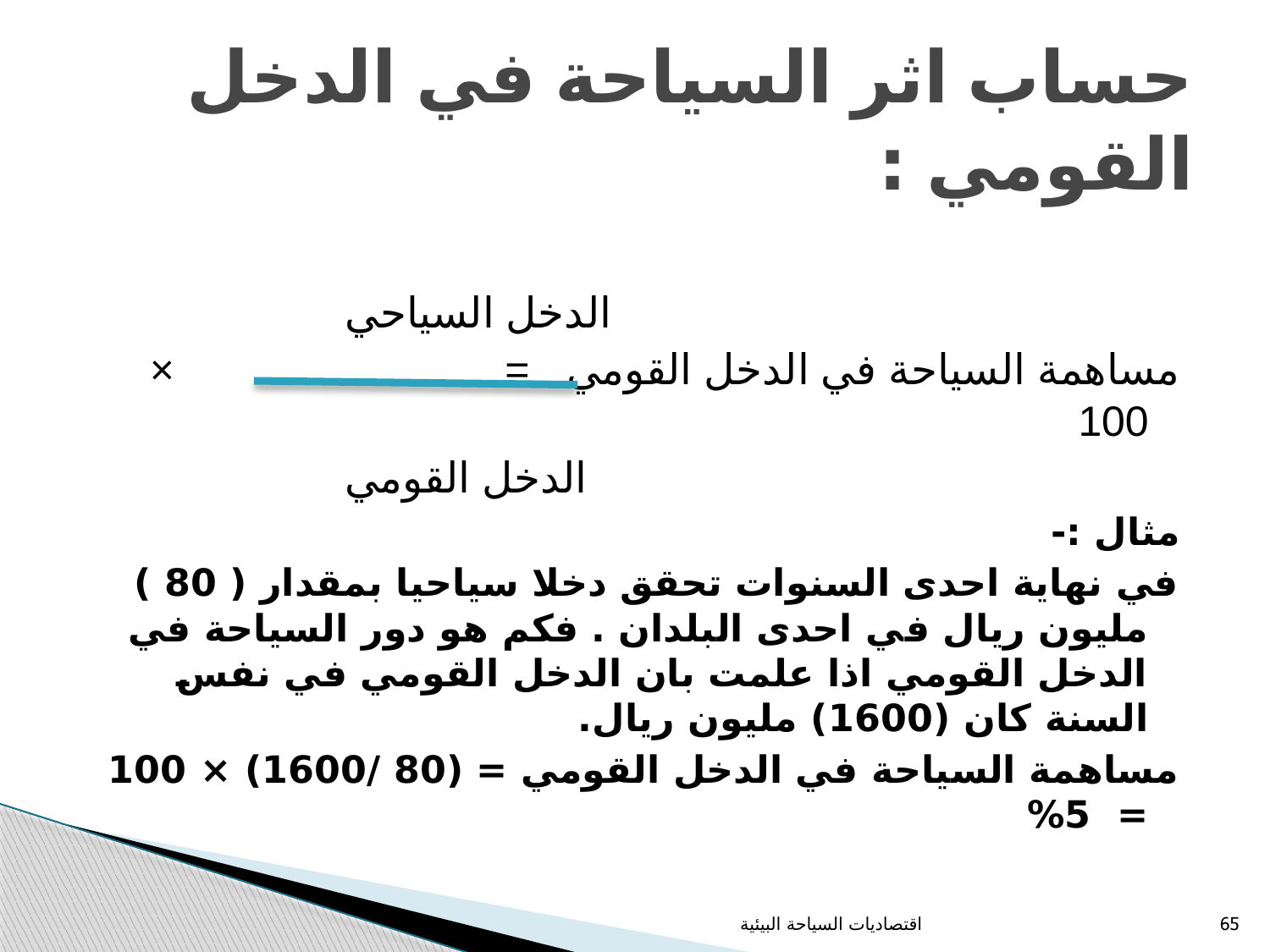

# حساب اثر السياحة في الدخل القومي :

                                                الدخل السياحي
مساهمة السياحة في الدخل القومي   =                            × 100
                                                  الدخل القومي
مثال :-
في نهاية احدى السنوات تحقق دخلا سياحيا بمقدار ( 80 ) مليون ريال في احدى البلدان . فكم هو دور السياحة في الدخل القومي اذا علمت بان الدخل القومي في نفس السنة كان (1600) مليون ريال.
مساهمة السياحة في الدخل القومي = (80 /1600) × 100 =  5%

اقتصاديات السياحة البيئية
65